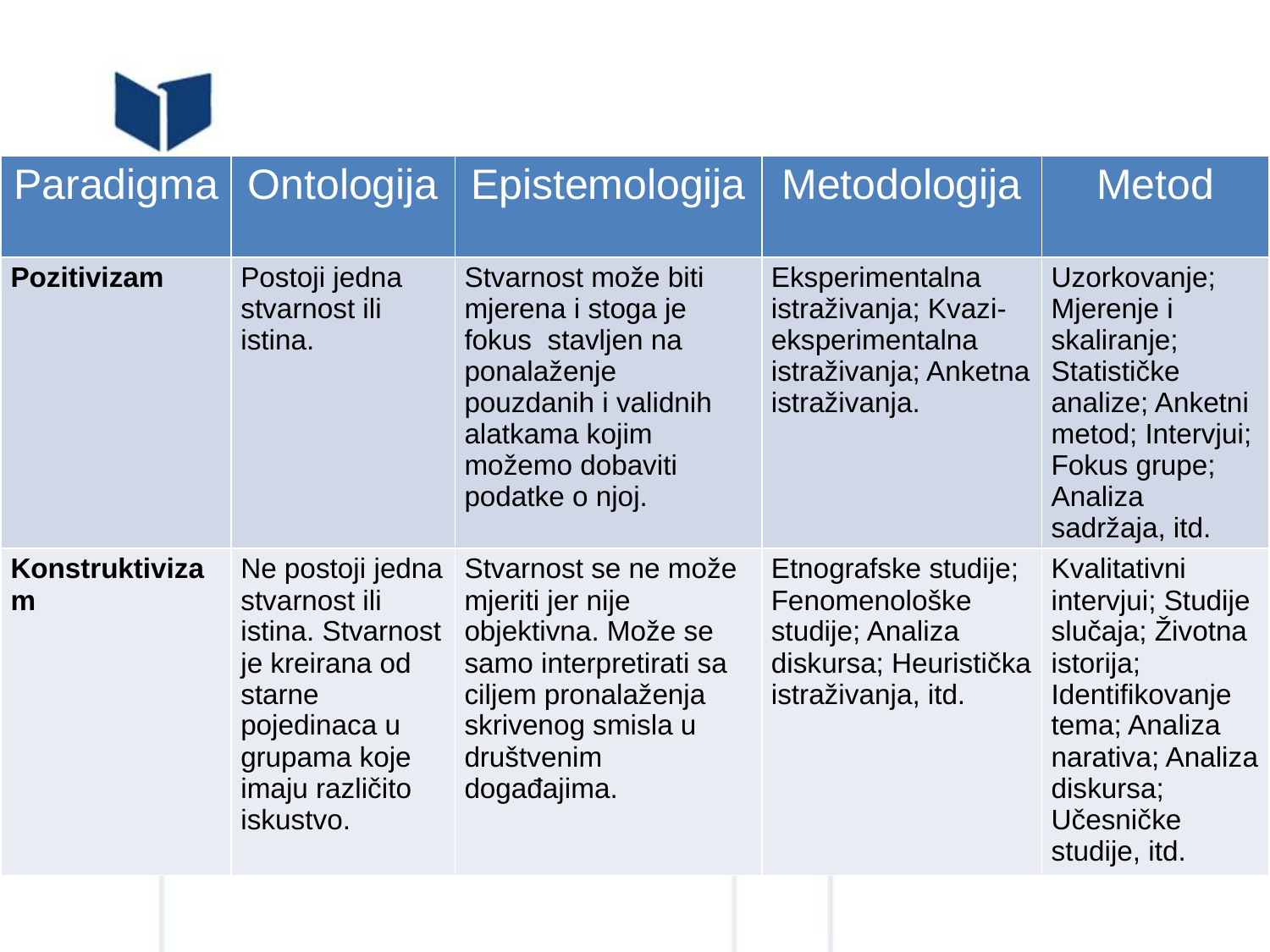

| Paradigma | Ontologija | Epistemologija | Metodologija | Metod |
| --- | --- | --- | --- | --- |
| Pozitivizam | Postoji jedna stvarnost ili istina. | Stvarnost može biti mjerena i stoga je fokus stavljen na ponalaženje pouzdanih i validnih alatkama kojim možemo dobaviti podatke o njoj. | Eksperimentalna istraživanja; Kvazi-eksperimentalna istraživanja; Anketna istraživanja. | Uzorkovanje; Mjerenje i skaliranje; Statističke analize; Anketni metod; Intervjui; Fokus grupe; Analiza sadržaja, itd. |
| Konstruktivizam | Ne postoji jedna stvarnost ili istina. Stvarnost je kreirana od starne pojedinaca u grupama koje imaju različito iskustvo. | Stvarnost se ne može mjeriti jer nije objektivna. Može se samo interpretirati sa ciljem pronalaženja skrivenog smisla u društvenim događajima. | Etnografske studije; Fenomenološke studije; Analiza diskursa; Heuristička istraživanja, itd. | Kvalitativni intervjui; Studije slučaja; Životna istorija; Identifikovanje tema; Analiza narativa; Analiza diskursa; Učesničke studije, itd. |